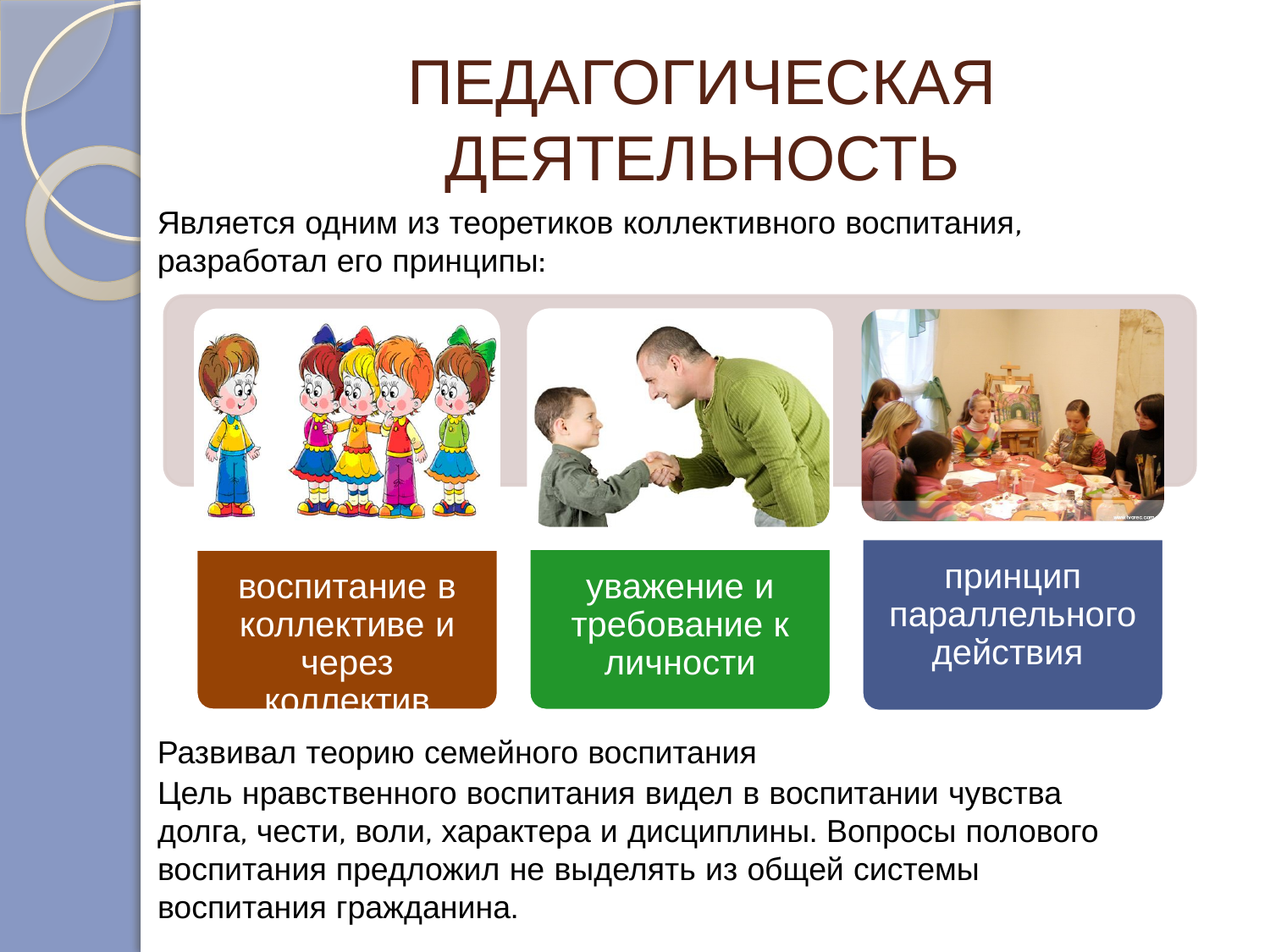

# ПЕДАГОГИЧЕСКАЯ ДЕЯТЕЛЬНОСТЬ
Является одним из теоретиков коллективного воспитания, разработал его принципы:
воспитание в коллективе и через коллектив
уважение и требование к личности
принцип параллельного действия
Развивал теорию семейного воспитания
Цель нравственного воспитания видел в воспитании чувства долга, чести, воли, характера и дисциплины. Вопросы полового воспитания предложил не выделять из общей системы воспитания гражданина.